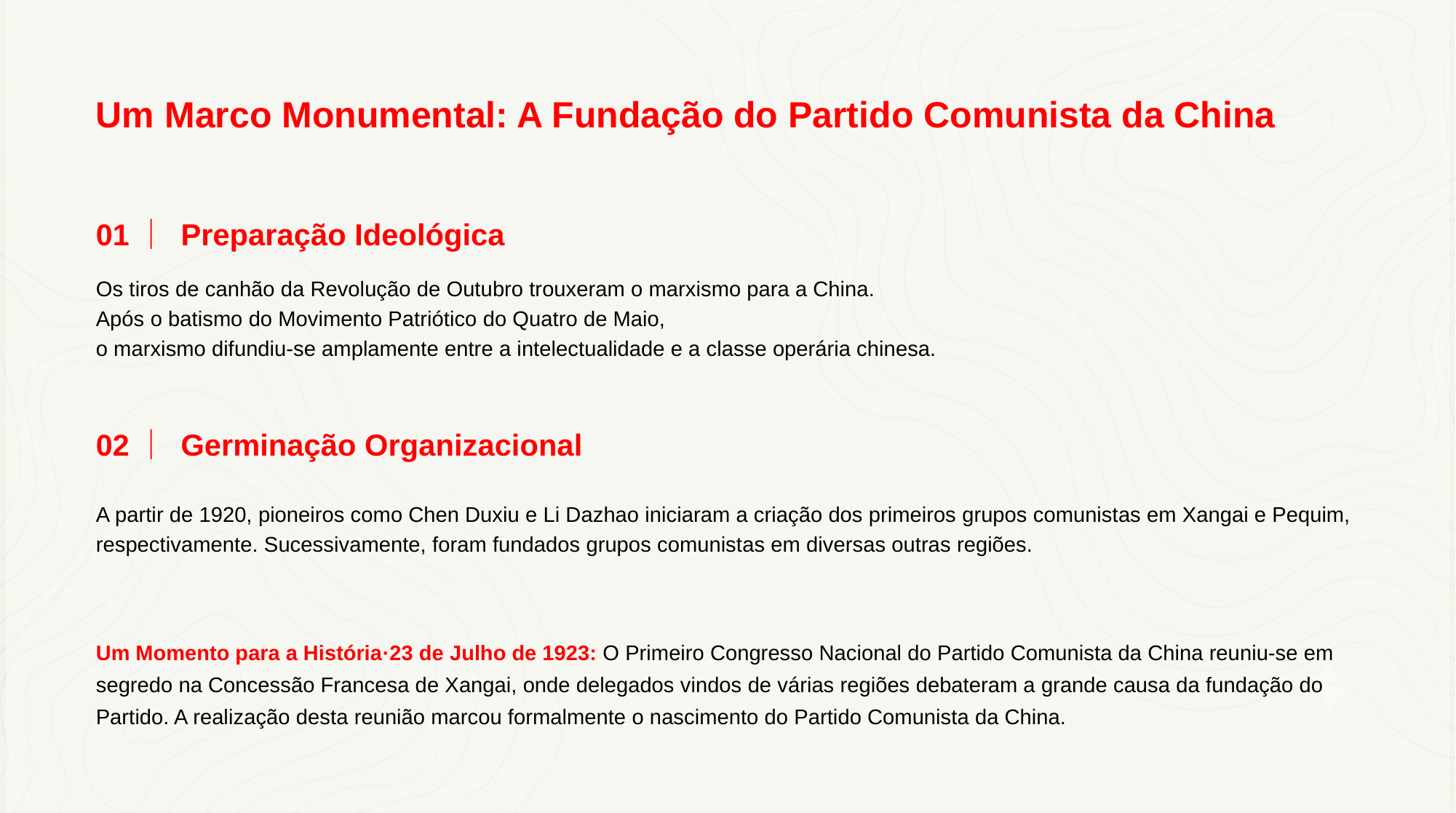

Um Marco Monumental: A Fundação do Partido Comunista da China
01｜ Preparação Ideológica
Os tiros de canhão da Revolução de Outubro trouxeram o marxismo para a China.
Após o batismo do Movimento Patriótico do Quatro de Maio,
o marxismo difundiu-se amplamente entre a intelectualidade e a classe operária chinesa.
02｜ Germinação Organizacional
A partir de 1920, pioneiros como Chen Duxiu e Li Dazhao iniciaram a criação dos primeiros grupos comunistas em Xangai e Pequim, respectivamente. Sucessivamente, foram fundados grupos comunistas em diversas outras regiões.
Um Momento para a História·23 de Julho de 1923: O Primeiro Congresso Nacional do Partido Comunista da China reuniu-se em segredo na Concessão Francesa de Xangai, onde delegados vindos de várias regiões debateram a grande causa da fundação do Partido. A realização desta reunião marcou formalmente o nascimento do Partido Comunista da China.